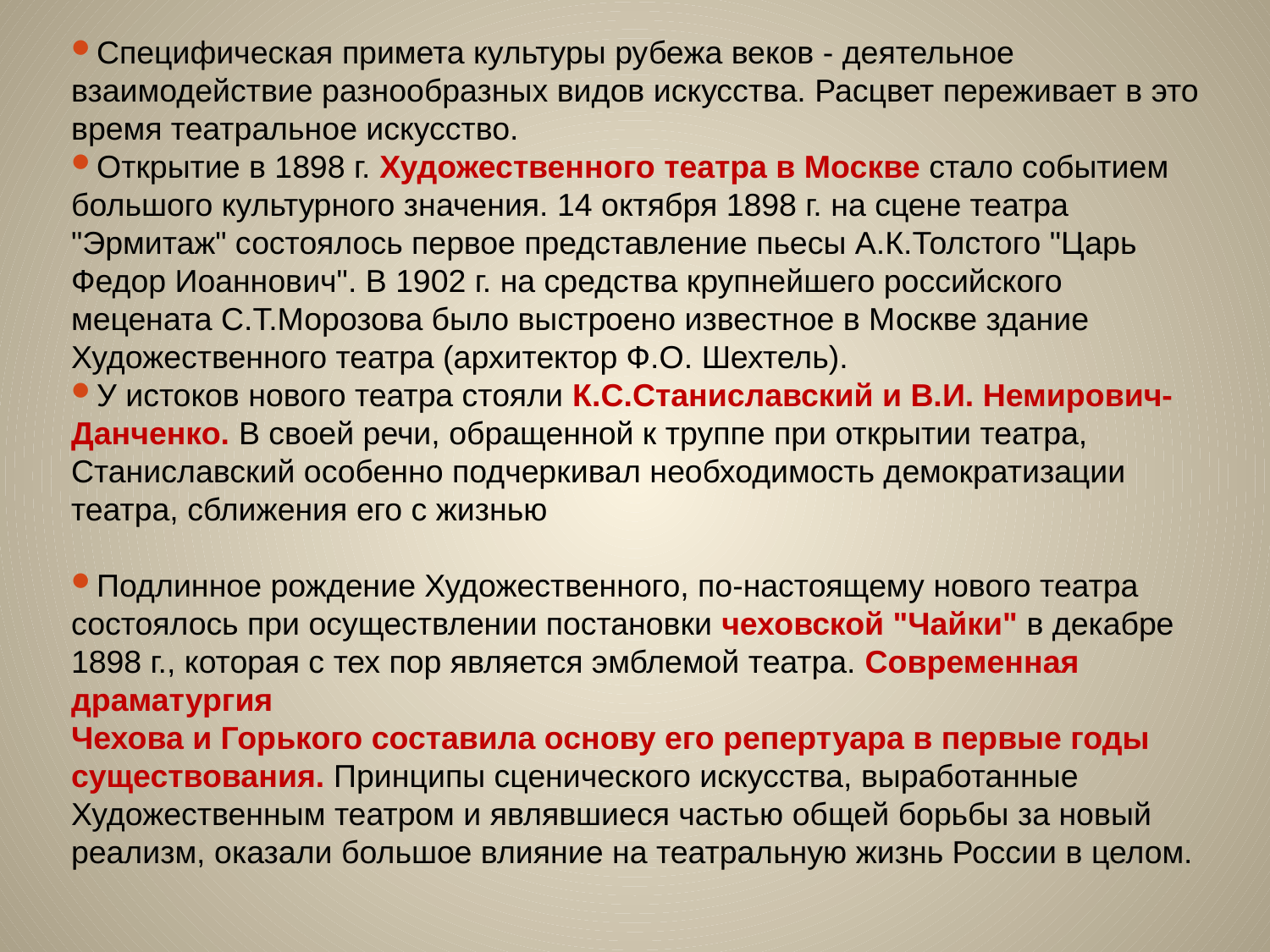

Специфическая примета культуры рубежа веков - деятельное взаимодействие разнообразных видов искусства. Расцвет переживает в это время театральное искусство.
Открытие в 1898 г. Художественного театра в Москве стало событием большого культурного значения. 14 октября 1898 г. на сцене театра "Эрмитаж" состоялось первое представление пьесы А.К.Толстого "Царь Федор Иоаннович". В 1902 г. на средства крупнейшего российского мецената С.Т.Морозова было выстроено известное в Москве здание Художественного театра (архитектор Ф.О. Шехтель).
У истоков нового театра стояли К.С.Станиславский и В.И. Немирович-
Данченко. В своей речи, обращенной к труппе при открытии театра,
Станиславский особенно подчеркивал необходимость демократизации театра, сближения его с жизнью

Подлинное рождение Художественного, по-настоящему нового театра состоялось при осуществлении постановки чеховской "Чайки" в декабре 1898 г., которая с тех пор является эмблемой театра. Современная драматургия
Чехова и Горького составила основу его репертуара в первые годы существования. Принципы сценического искусства, выработанные Художественным театром и являвшиеся частью общей борьбы за новый реализм, оказали большое влияние на театральную жизнь России в целом.